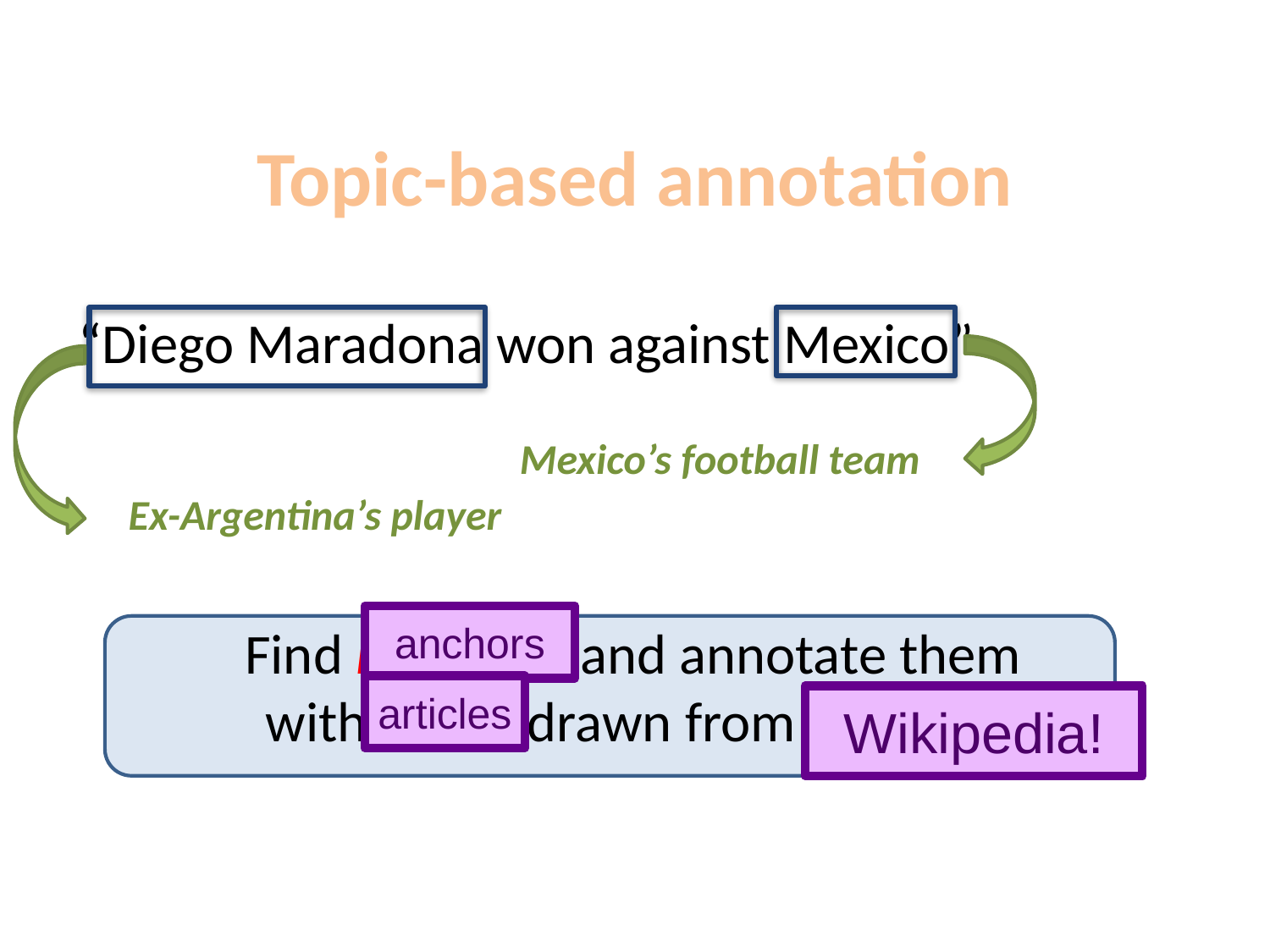

# A new approach: Topic-based annotation

“Diego Maradona won against Mexico”

Mexico’s football team

Ex-Argentina’s player
anchors
Find mentions and annotate them
with topics drawn from a catalog

articles
Wikipedia!